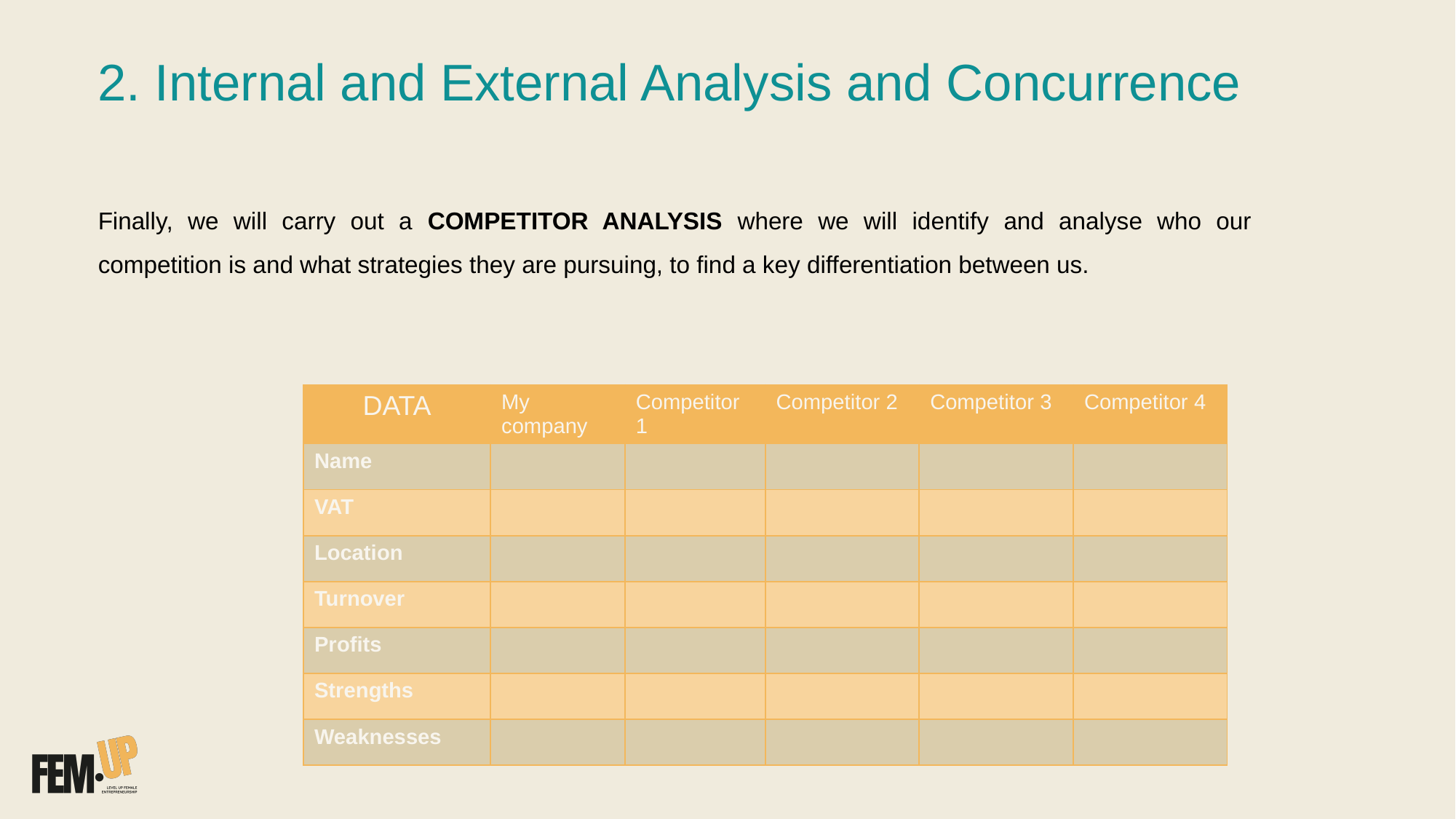

# 2. Internal and External Analysis and Concurrence
Finally, we will carry out a COMPETITOR ANALYSIS where we will identify and analyse who our competition is and what strategies they are pursuing, to find a key differentiation between us.

| DATA | My company | Competitor 1 | Competitor 2 | Competitor 3 | Competitor 4 |
| --- | --- | --- | --- | --- | --- |
| Name |  |  |  |  |  |
| VAT |  |  |  |  |  |
| Location |  |  |  |  |  |
| Turnover |  |  |  |  |  |
| Profits |  |  |  |  |  |
| Strengths |  |  |  |  |  |
| Weaknesses |  |  |  |  |  |